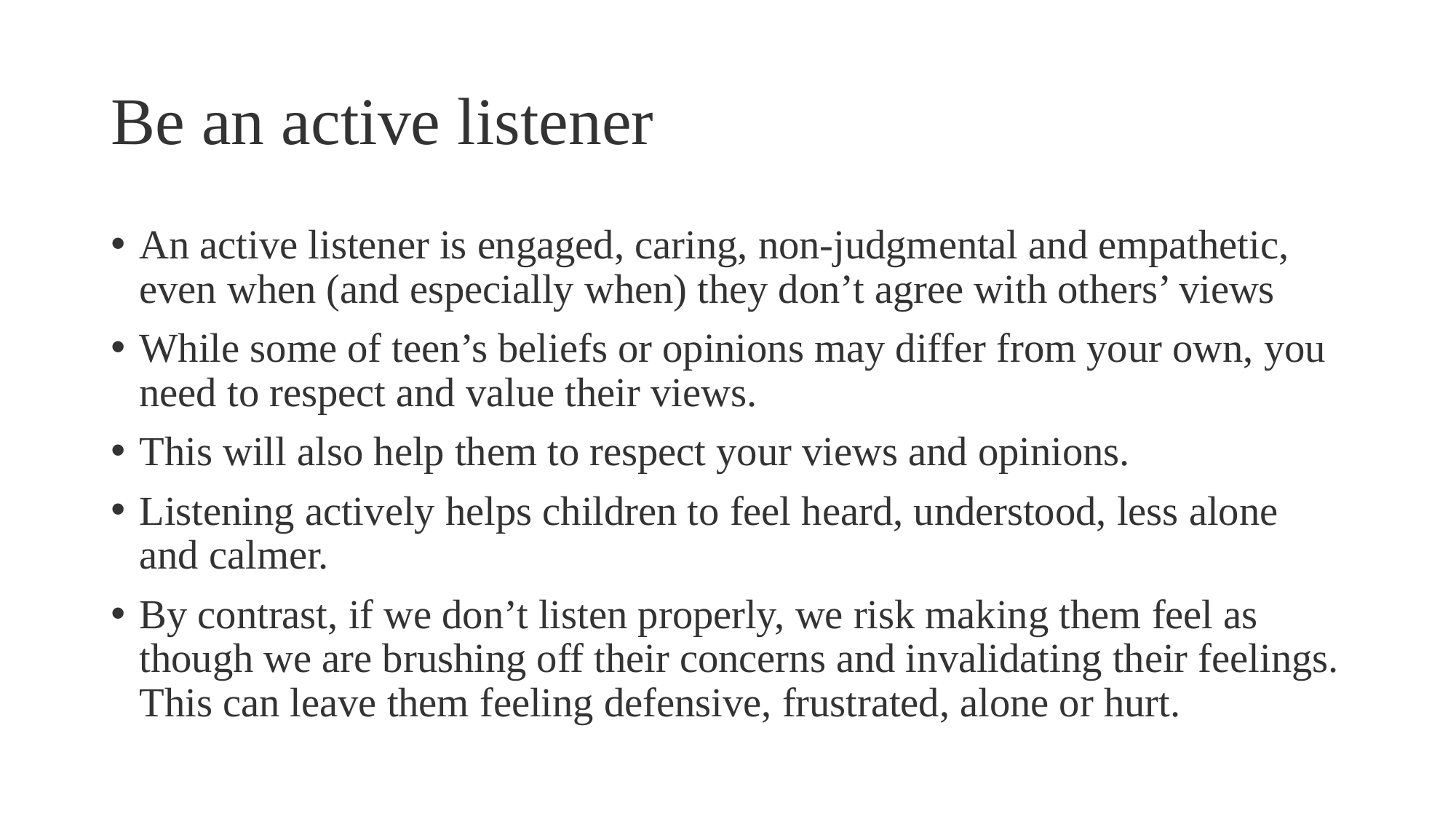

# Be an active listener
An active listener is engaged, caring, non-judgmental and empathetic, even when (and especially when) they don’t agree with others’ views
While some of teen’s beliefs or opinions may differ from your own, you need to respect and value their views.
This will also help them to respect your views and opinions.
Listening actively helps children to feel heard, understood, less alone and calmer.
By contrast, if we don’t listen properly, we risk making them feel as though we are brushing off their concerns and invalidating their feelings. This can leave them feeling defensive, frustrated, alone or hurt.